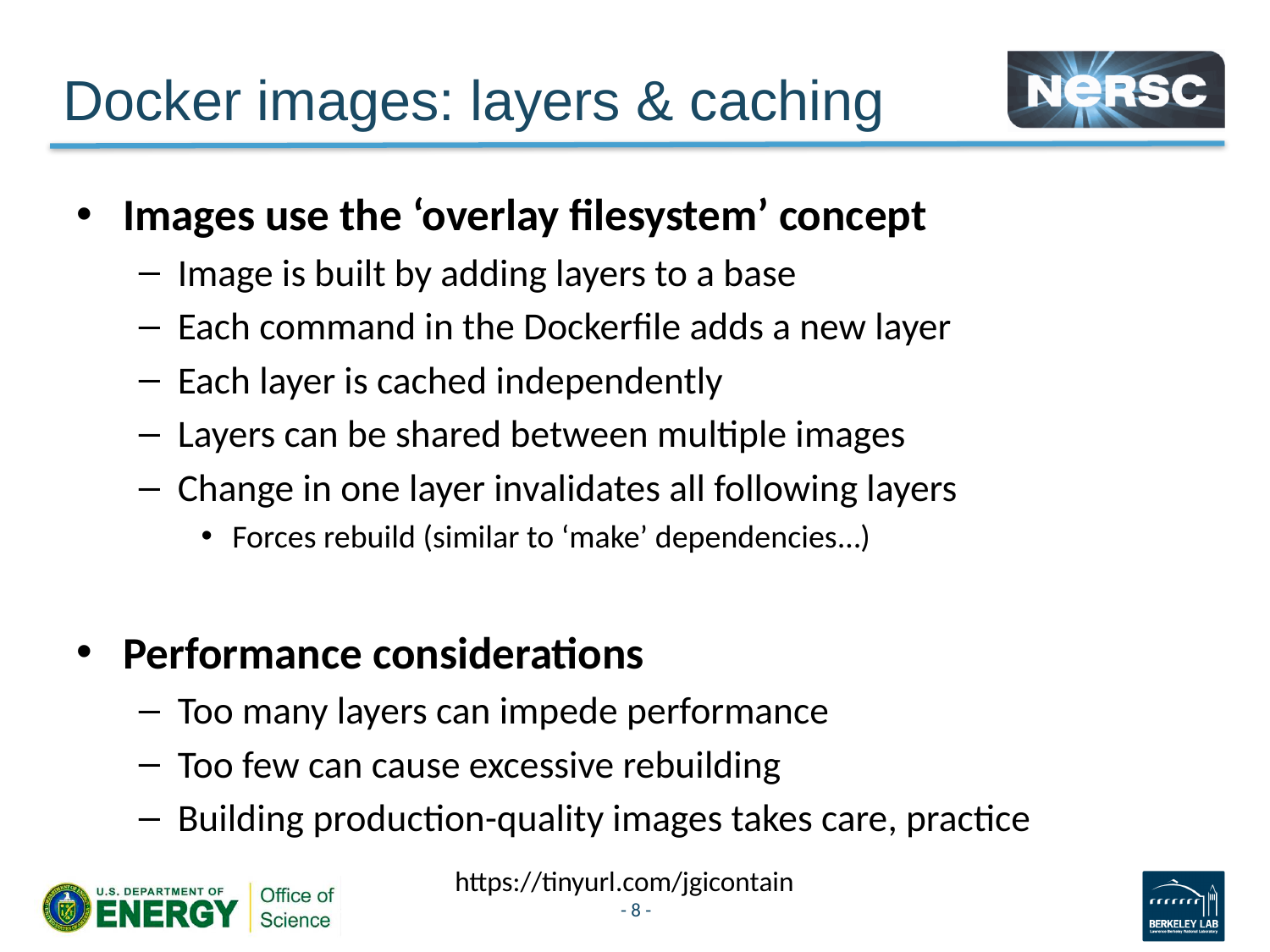

# Docker images: layers & caching
Images use the ‘overlay filesystem’ concept
Image is built by adding layers to a base
Each command in the Dockerfile adds a new layer
Each layer is cached independently
Layers can be shared between multiple images
Change in one layer invalidates all following layers
Forces rebuild (similar to ‘make’ dependencies…)

Performance considerations
Too many layers can impede performance
Too few can cause excessive rebuilding
Building production-quality images takes care, practice
https://tinyurl.com/jgicontain
- 8 -